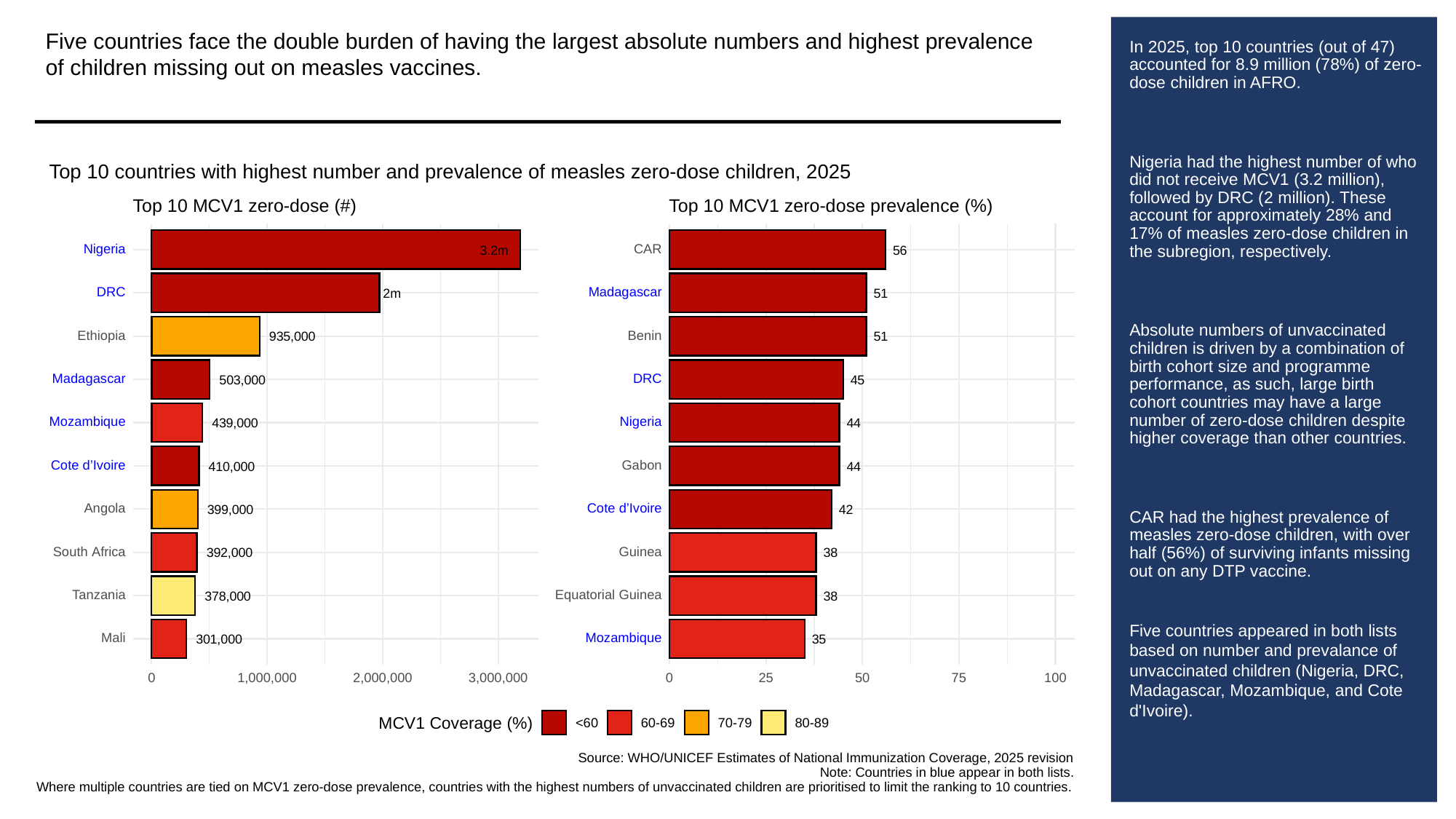

Five countries face the double burden of having the largest absolute numbers and highest prevalence of children missing out on measles vaccines.
# In 2025, top 10 countries (out of 47) accounted for 8.9 million (78%) of zero-dose children in AFRO.

Nigeria had the highest number of who did not receive MCV1 (3.2 million), followed by DRC (2 million). These account for approximately 28% and 17% of measles zero-dose children in the subregion, respectively.

Absolute numbers of unvaccinated children is driven by a combination of birth cohort size and programme performance, as such, large birth cohort countries may have a large number of zero-dose children despite higher coverage than other countries.

CAR had the highest prevalence of measles zero-dose children, with over half (56%) of surviving infants missing out on any DTP vaccine.

Five countries appeared in both lists based on number and prevalance of unvaccinated children (Nigeria, DRC, Madagascar, Mozambique, and Cote d'Ivoire).

Top 10 countries with highest number and prevalence of measles zero-dose children, 2025
Top 10 MCV1 zero-dose (#)
Top 10 MCV1 zero-dose prevalence (%)

Nigeria
CAR
3.2m
56

DRC
Madagascar
2m
51

Ethiopia
Benin
935,000
51

Madagascar
DRC
503,000
45

Mozambique
Nigeria
439,000
44

Cote
d’Ivoire
Gabon
410,000
44

Angola
Cote
d’Ivoire
399,000
42

South
Africa
Guinea
392,000
38

Tanzania
Equatorial
Guinea
378,000
38

Mali
Mozambique
301,000
35

0
1,000,000
2,000,000
3,000,000
0
25
50
75
100

MCV1 Coverage (%)
<60
60-69
70-79
80-89
Source: WHO/UNICEF Estimates of National Immunization Coverage, 2025 revision
Note: Countries in blue appear in both lists.
Where multiple countries are tied on MCV1 zero-dose prevalence, countries with the highest numbers of unvaccinated children are prioritised to limit the ranking to 10 countries.